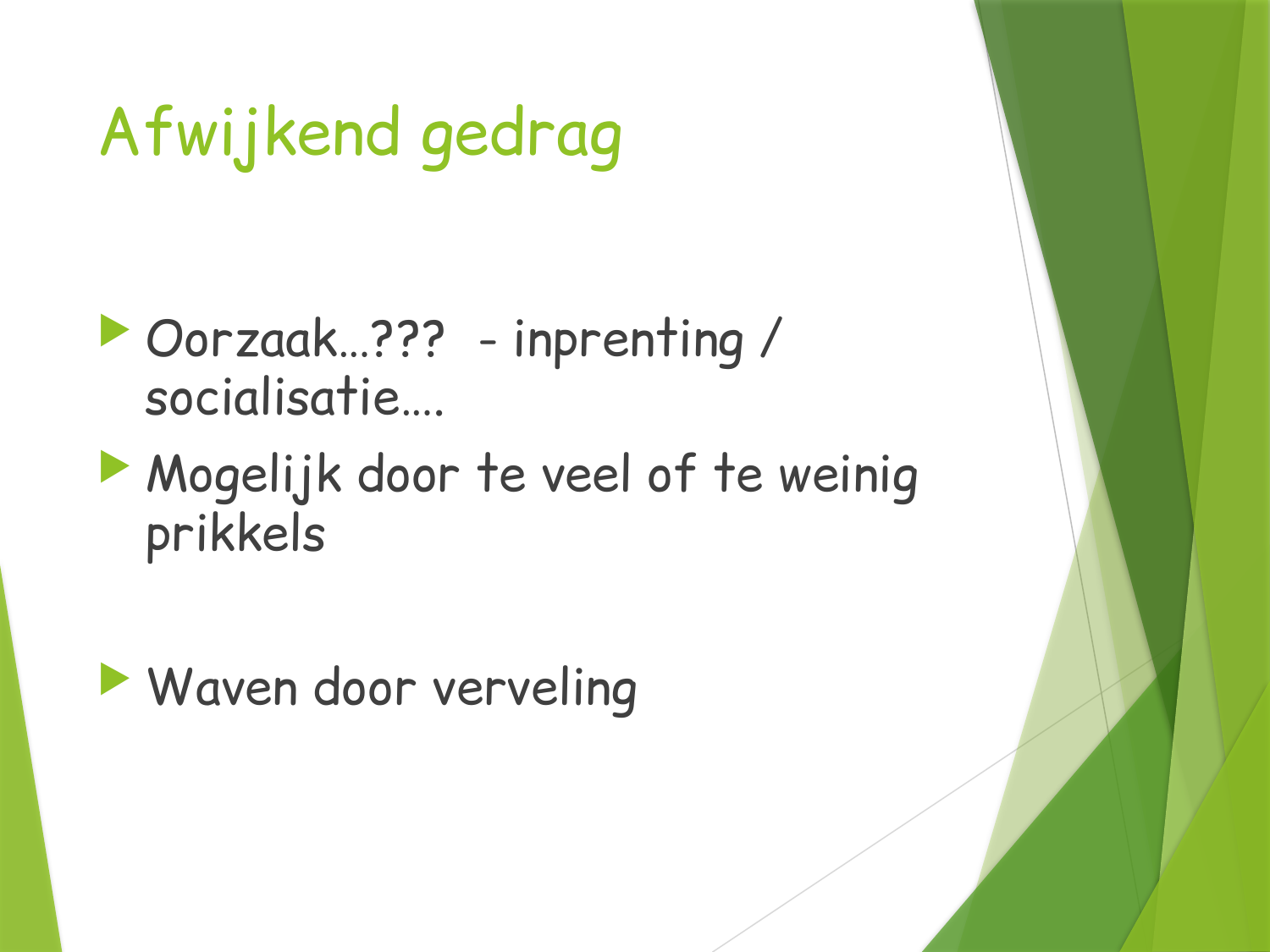

# Afwijkend gedrag
Oorzaak…???  - inprenting / socialisatie….
Mogelijk door te veel of te weinig prikkels

Waven door verveling